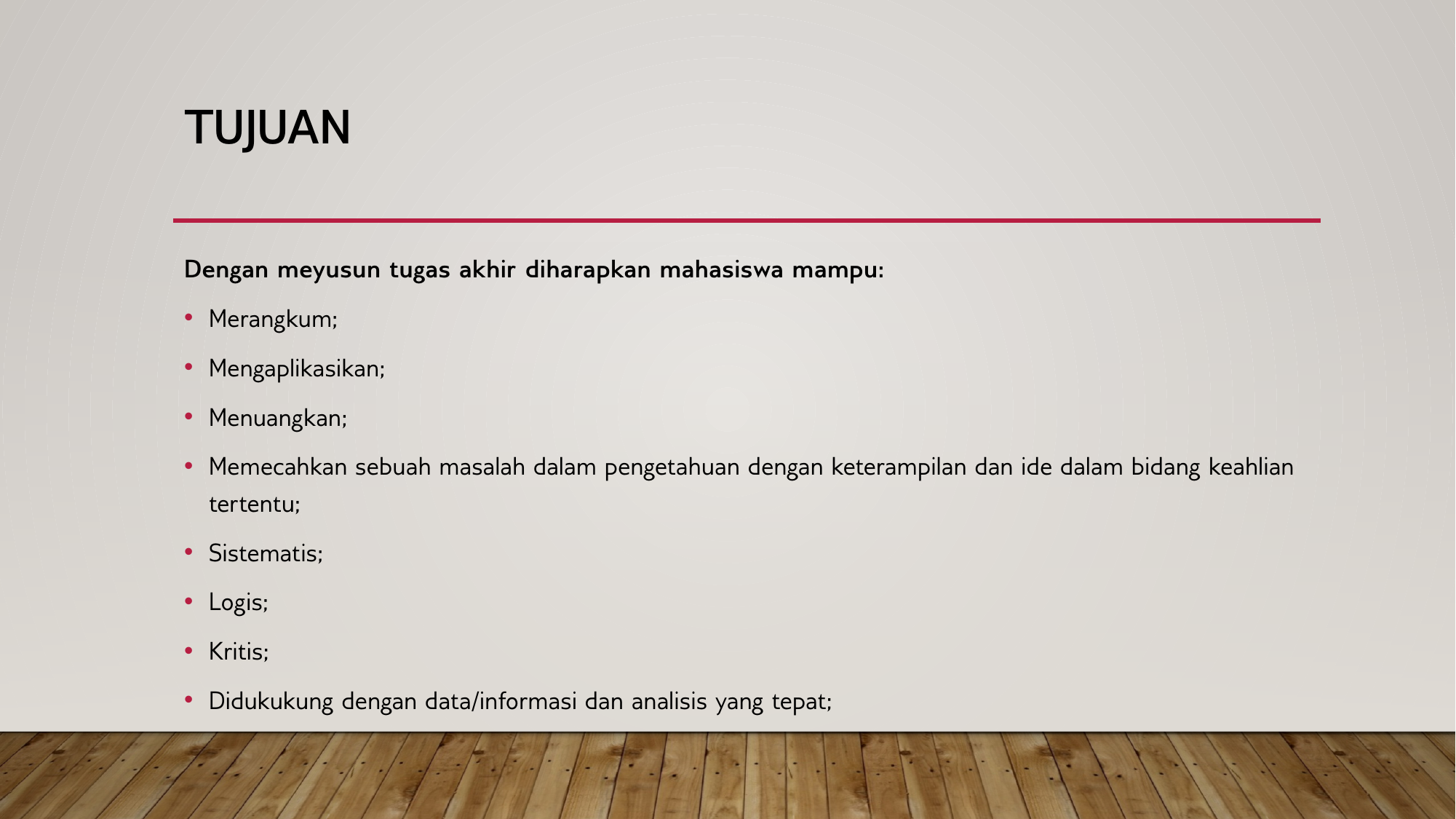

# TUJUAN
Dengan meyusun tugas akhir diharapkan mahasiswa mampu:
Merangkum;
Mengaplikasikan;
Menuangkan;
Memecahkan sebuah masalah dalam pengetahuan dengan keterampilan dan ide dalam bidang keahlian tertentu;
Sistematis;
Logis;
Kritis;
Didukukung dengan data/informasi dan analisis yang tepat;